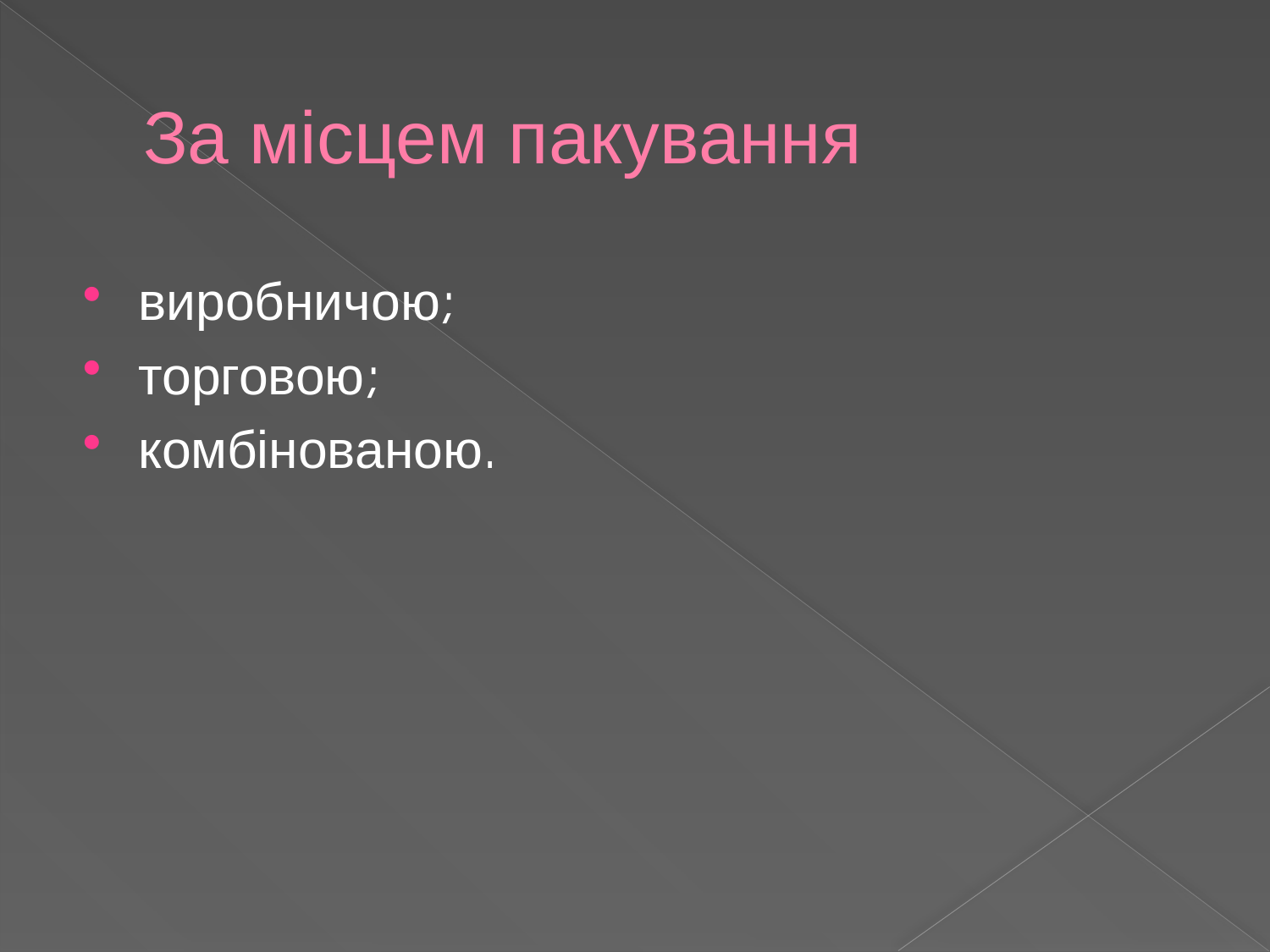

# За місцем пакування
виробничою;
торговою;
комбінованою.